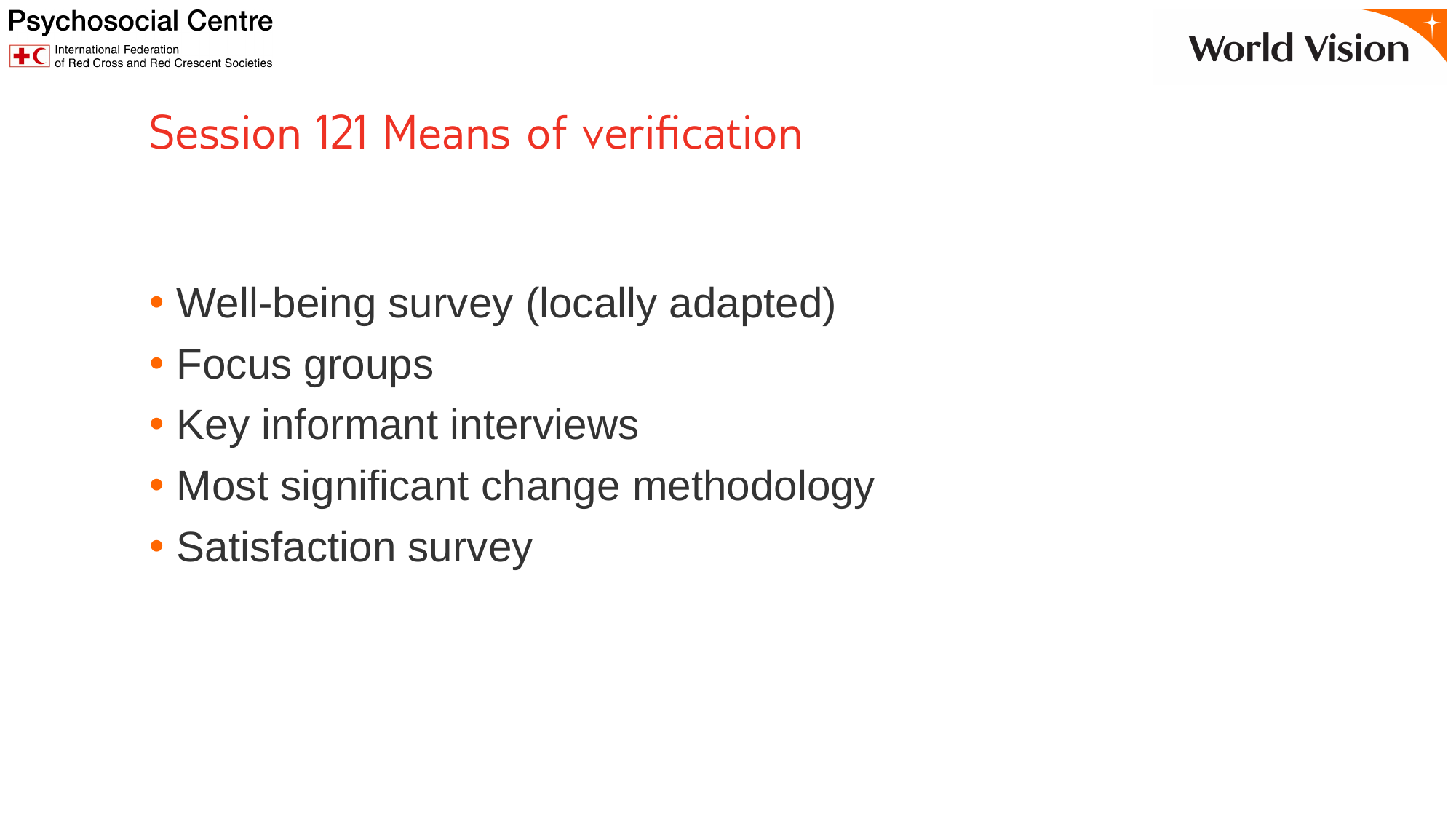

# Session 121 Means of verification

Well-being survey (locally adapted)
Focus groups
Key informant interviews
Most significant change methodology
Satisfaction survey